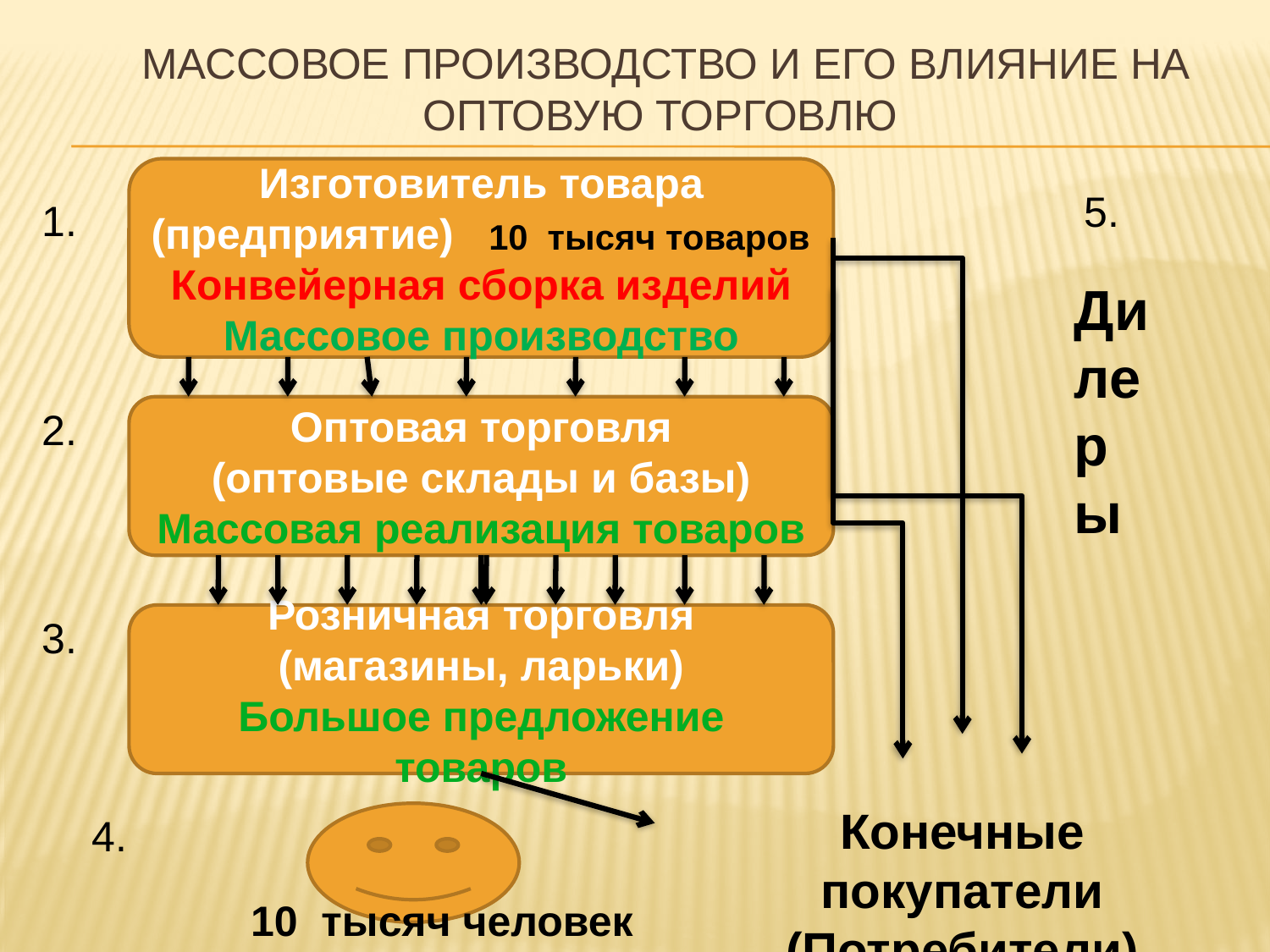

# Массовое производство и его влияние на оптовую торговлю
Изготовитель товара
(предприятие)
Конвейерная сборка изделий
Массовое производство
5.
1.
10  тысяч товаров
Дилеры
2.
Оптовая торговля
(оптовые склады и базы)
Массовая реализация товаров
3.
Розничная торговля
(магазины, ларьки)
Большое предложение товаров
Конечные покупатели
(Потребители)
4.

10  тысяч человек